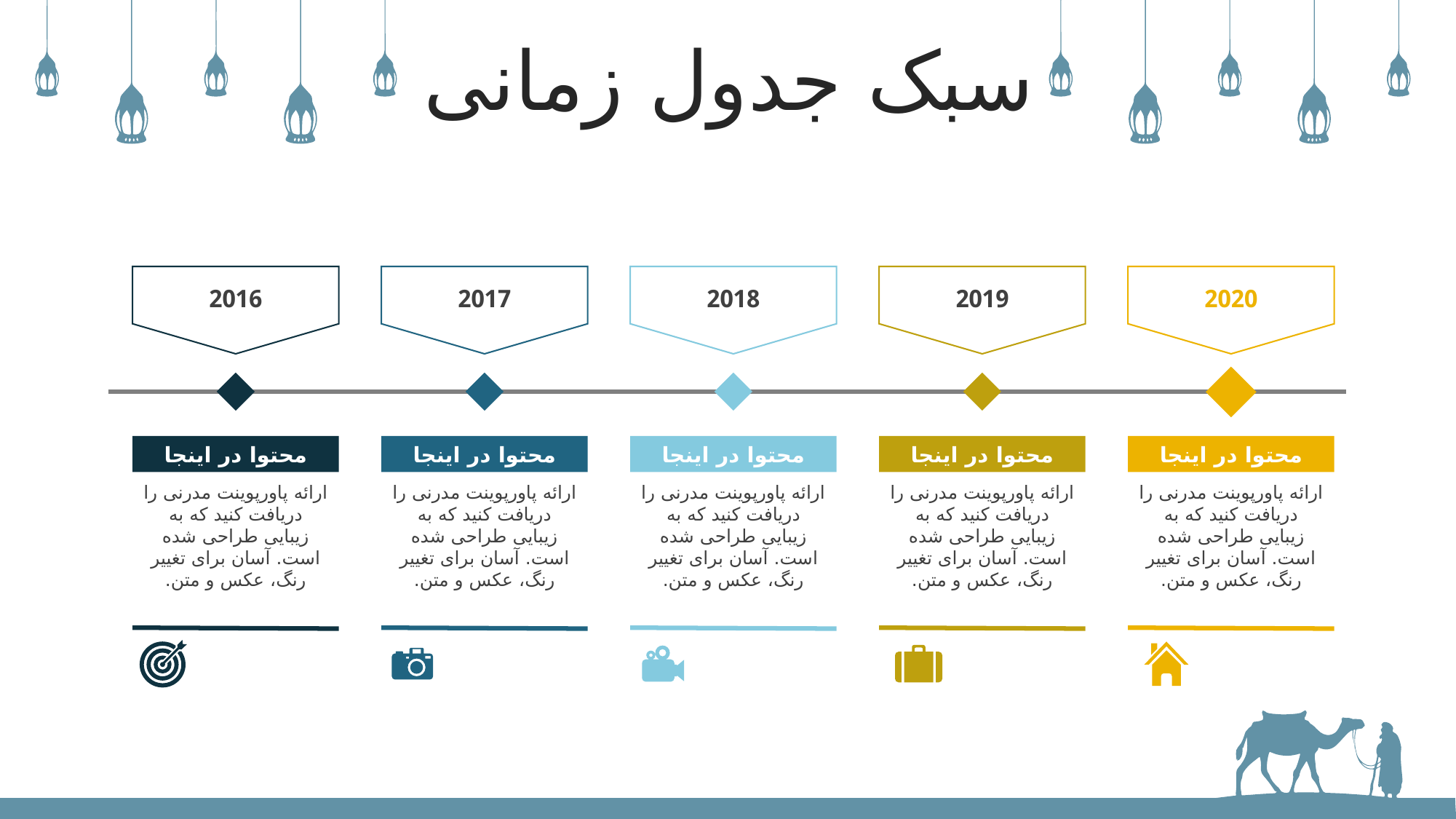

سبک جدول زمانی

2016

2017

2018

2019

2020

محتوا در اینجا
محتوا در اینجا
محتوا در اینجا
محتوا در اینجا
محتوا در اینجا
ارائه پاورپوینت مدرنی را دریافت کنید که به زیبایی طراحی شده است. آسان برای تغییر رنگ، عکس و متن.
ارائه پاورپوینت مدرنی را دریافت کنید که به زیبایی طراحی شده است. آسان برای تغییر رنگ، عکس و متن.
ارائه پاورپوینت مدرنی را دریافت کنید که به زیبایی طراحی شده است. آسان برای تغییر رنگ، عکس و متن.
ارائه پاورپوینت مدرنی را دریافت کنید که به زیبایی طراحی شده است. آسان برای تغییر رنگ، عکس و متن.
ارائه پاورپوینت مدرنی را دریافت کنید که به زیبایی طراحی شده است. آسان برای تغییر رنگ، عکس و متن.